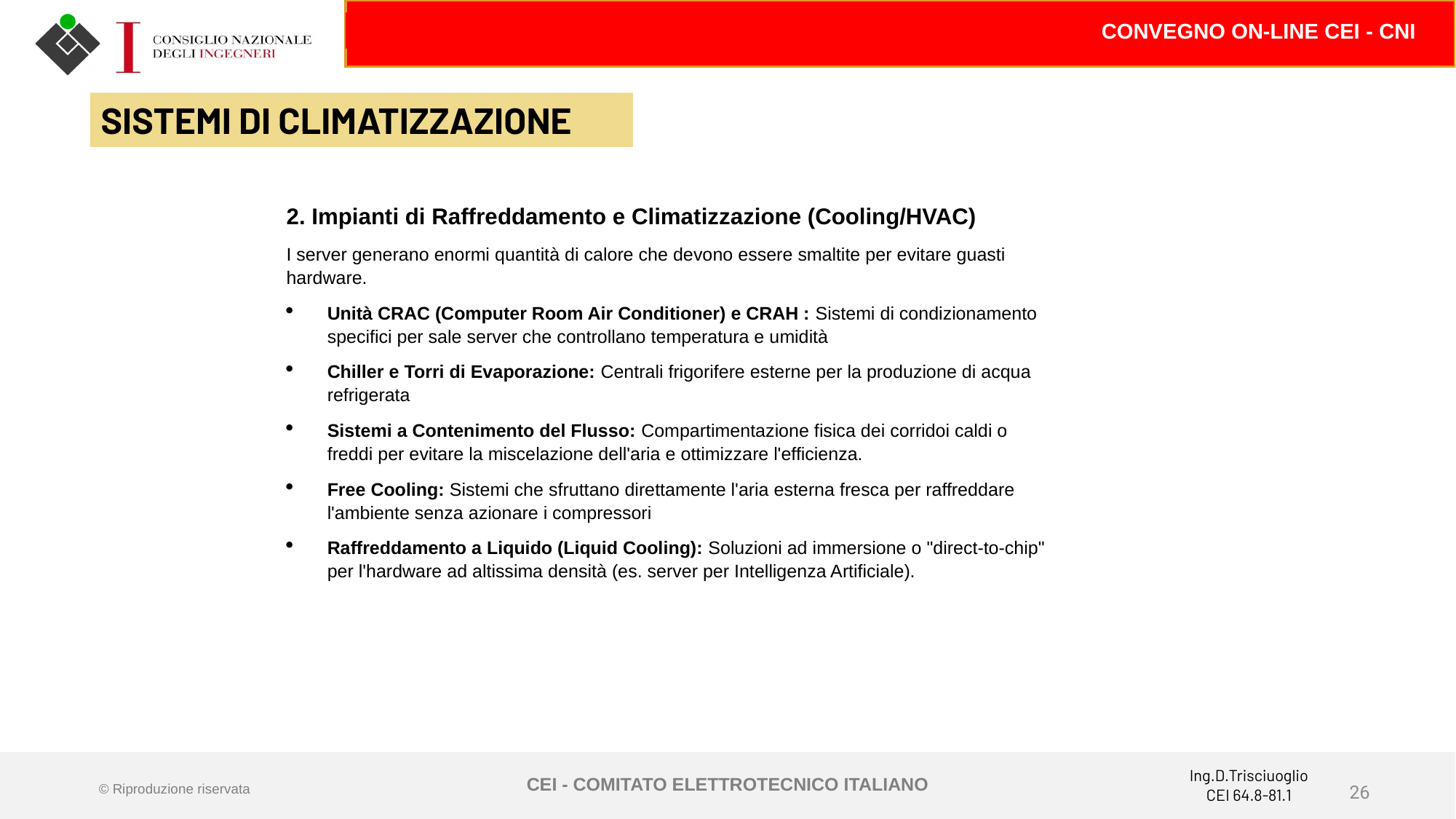

SISTEMI DI CLIMATIZZAZIONE
2. Impianti di Raffreddamento e Climatizzazione (Cooling/HVAC)
I server generano enormi quantità di calore che devono essere smaltite per evitare guasti hardware.
Unità CRAC (Computer Room Air Conditioner) e CRAH : Sistemi di condizionamento specifici per sale server che controllano temperatura e umidità
Chiller e Torri di Evaporazione: Centrali frigorifere esterne per la produzione di acqua refrigerata
Sistemi a Contenimento del Flusso: Compartimentazione fisica dei corridoi caldi o freddi per evitare la miscelazione dell'aria e ottimizzare l'efficienza.
Free Cooling: Sistemi che sfruttano direttamente l'aria esterna fresca per raffreddare l'ambiente senza azionare i compressori
Raffreddamento a Liquido (Liquid Cooling): Soluzioni ad immersione o "direct-to-chip" per l'hardware ad altissima densità (es. server per Intelligenza Artificiale).
Ing.D.Trisciuoglio
CEI 64.8-81.1